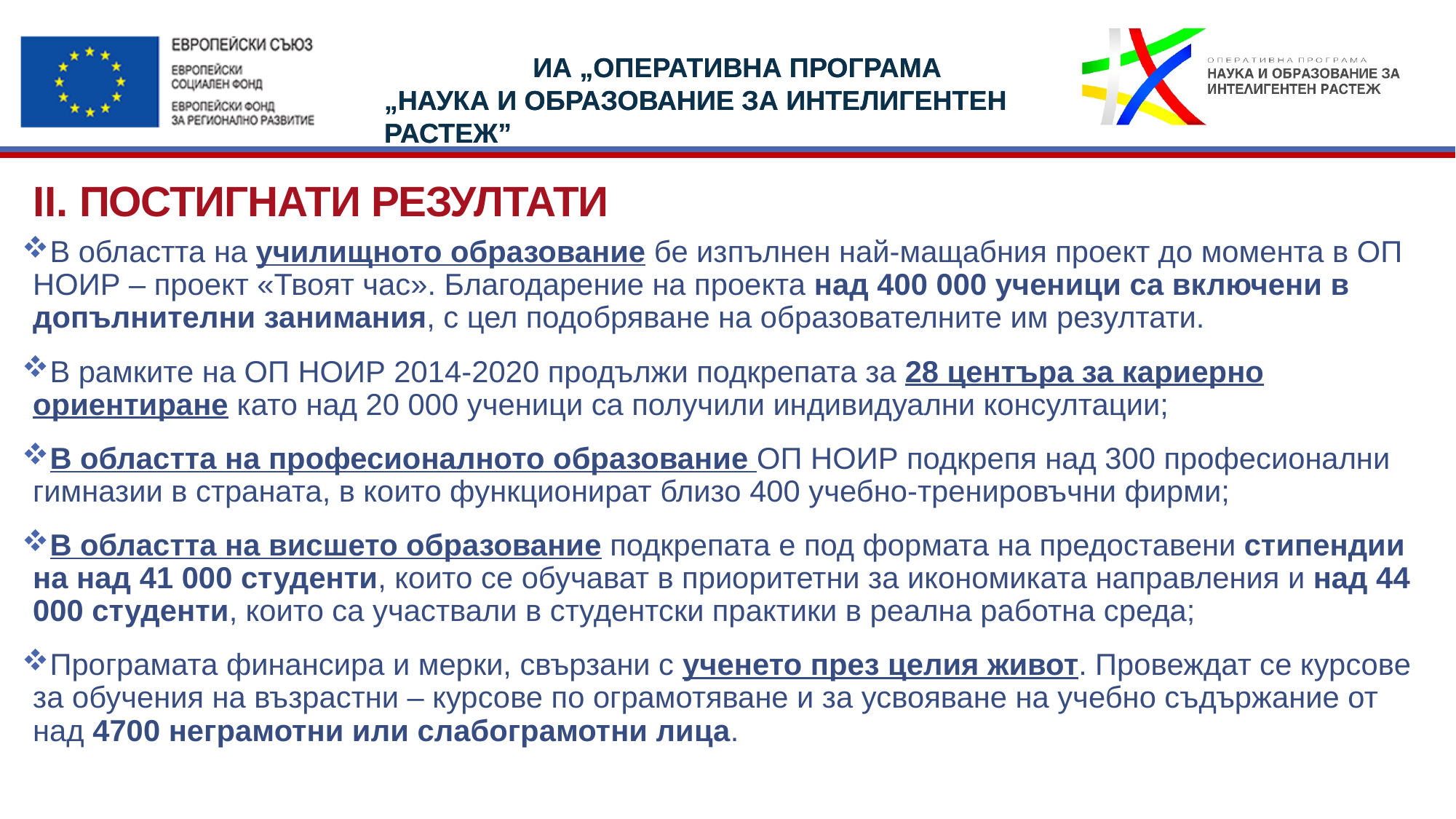

# II. Постигнати резултати
В областта на училищното образование бе изпълнен най-мащабния проект до момента в ОП НОИР – проект «Твоят час». Благодарение на проекта над 400 000 ученици са включени в допълнителни занимания, с цел подобряване на образователните им резултати.
В рамките на ОП НОИР 2014-2020 продължи подкрепата за 28 центъра за кариерно ориентиране като над 20 000 ученици са получили индивидуални консултации;
В областта на професионалното образование ОП НОИР подкрепя над 300 професионални гимназии в страната, в които функционират близо 400 учебно-тренировъчни фирми;
В областта на висшето образование подкрепата е под формата на предоставени стипендии на над 41 000 студенти, които се обучават в приоритетни за икономиката направления и над 44 000 студенти, които са участвали в студентски практики в реална работна среда;
Програмата финансира и мерки, свързани с ученето през целия живот. Провеждат се курсове за обучения на възрастни – курсове по ограмотяване и за усвояване на учебно съдържание от над 4700 неграмотни или слабограмотни лица.